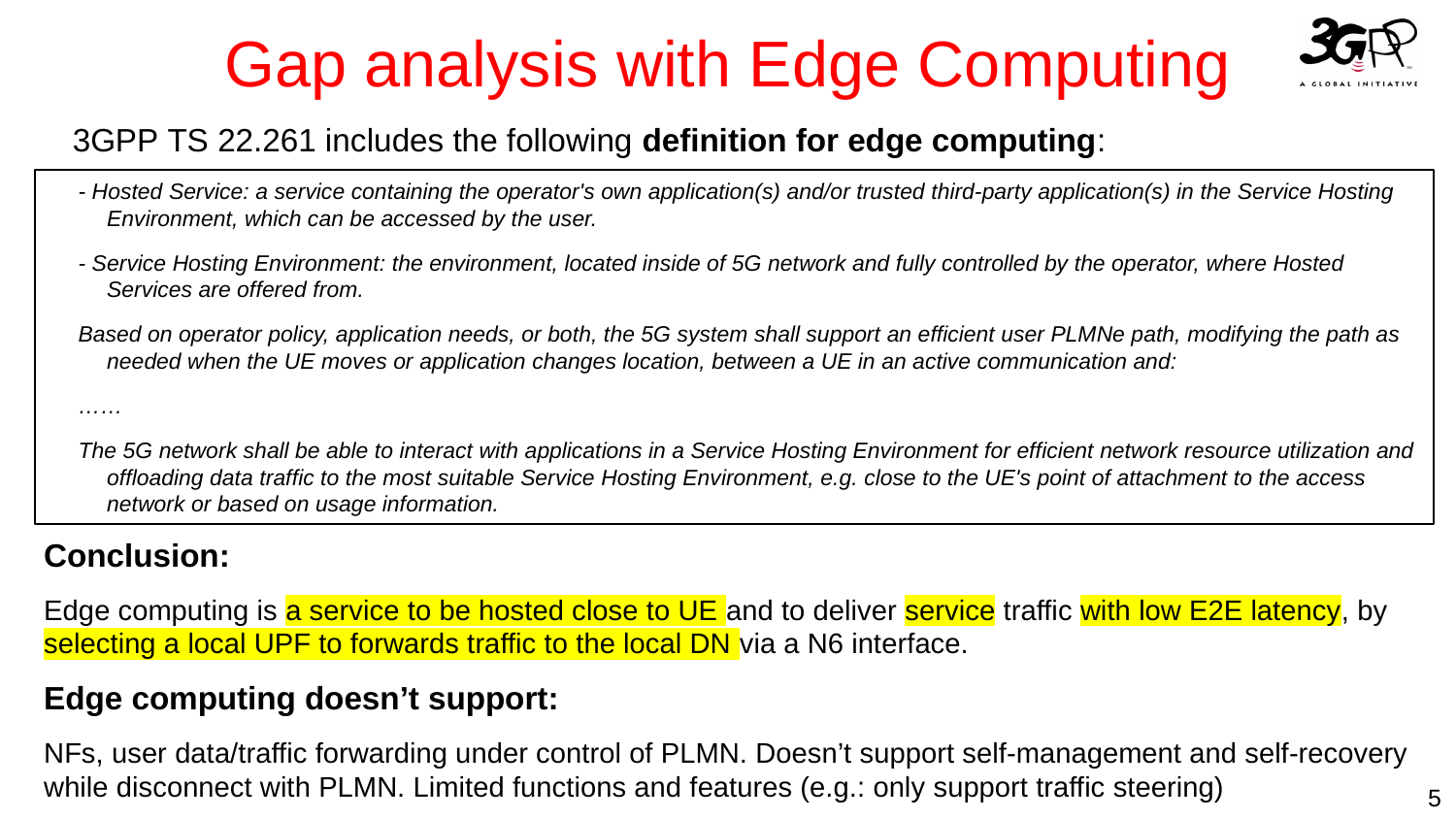

Gap analysis with Edge Computing
3GPP TS 22.261 includes the following definition for edge computing:

- Hosted Service: a service containing the operator's own application(s) and/or trusted third-party application(s) in the Service Hosting Environment, which can be accessed by the user.
- Service Hosting Environment: the environment, located inside of 5G network and fully controlled by the operator, where Hosted Services are offered from.
Based on operator policy, application needs, or both, the 5G system shall support an efficient user PLMNe path, modifying the path as needed when the UE moves or application changes location, between a UE in an active communication and:
……
The 5G network shall be able to interact with applications in a Service Hosting Environment for efficient network resource utilization and offloading data traffic to the most suitable Service Hosting Environment, e.g. close to the UE's point of attachment to the access network or based on usage information.
Conclusion:
Edge computing is a service to be hosted close to UE and to deliver service traffic with low E2E latency, by selecting a local UPF to forwards traffic to the local DN via a N6 interface.
Edge computing doesn’t support:
NFs, user data/traffic forwarding under control of PLMN. Doesn’t support self-management and self-recovery while disconnect with PLMN. Limited functions and features (e.g.: only support traffic steering)